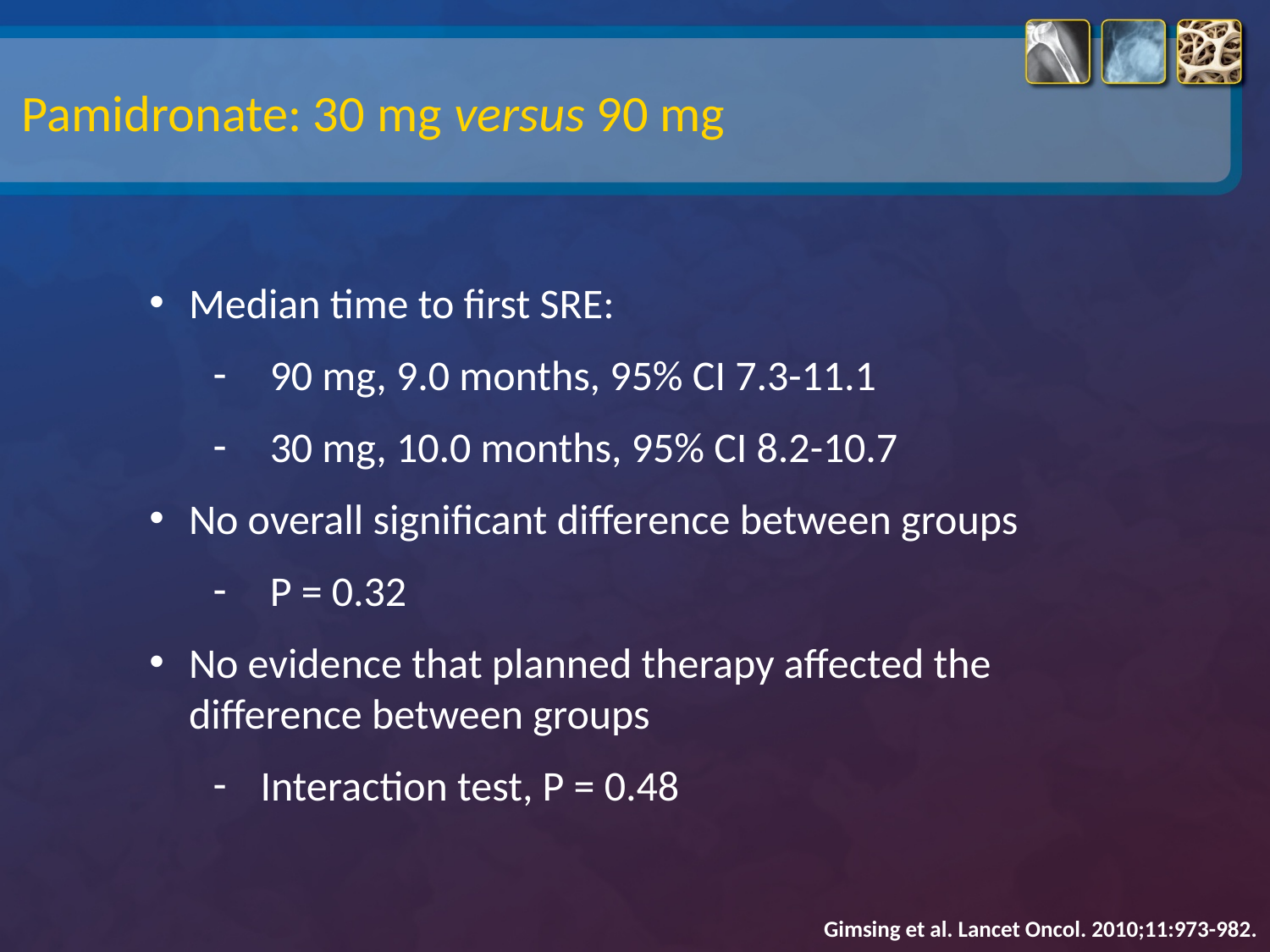

# Pamidronate: 30 mg versus 90 mg
Median time to first SRE:
 90 mg, 9.0 months, 95% CI 7.3-11.1
 30 mg, 10.0 months, 95% CI 8.2-10.7
No overall significant difference between groups
 P = 0.32
No evidence that planned therapy affected the difference between groups
Interaction test, P = 0.48
Gimsing et al. Lancet Oncol. 2010;11:973-982.